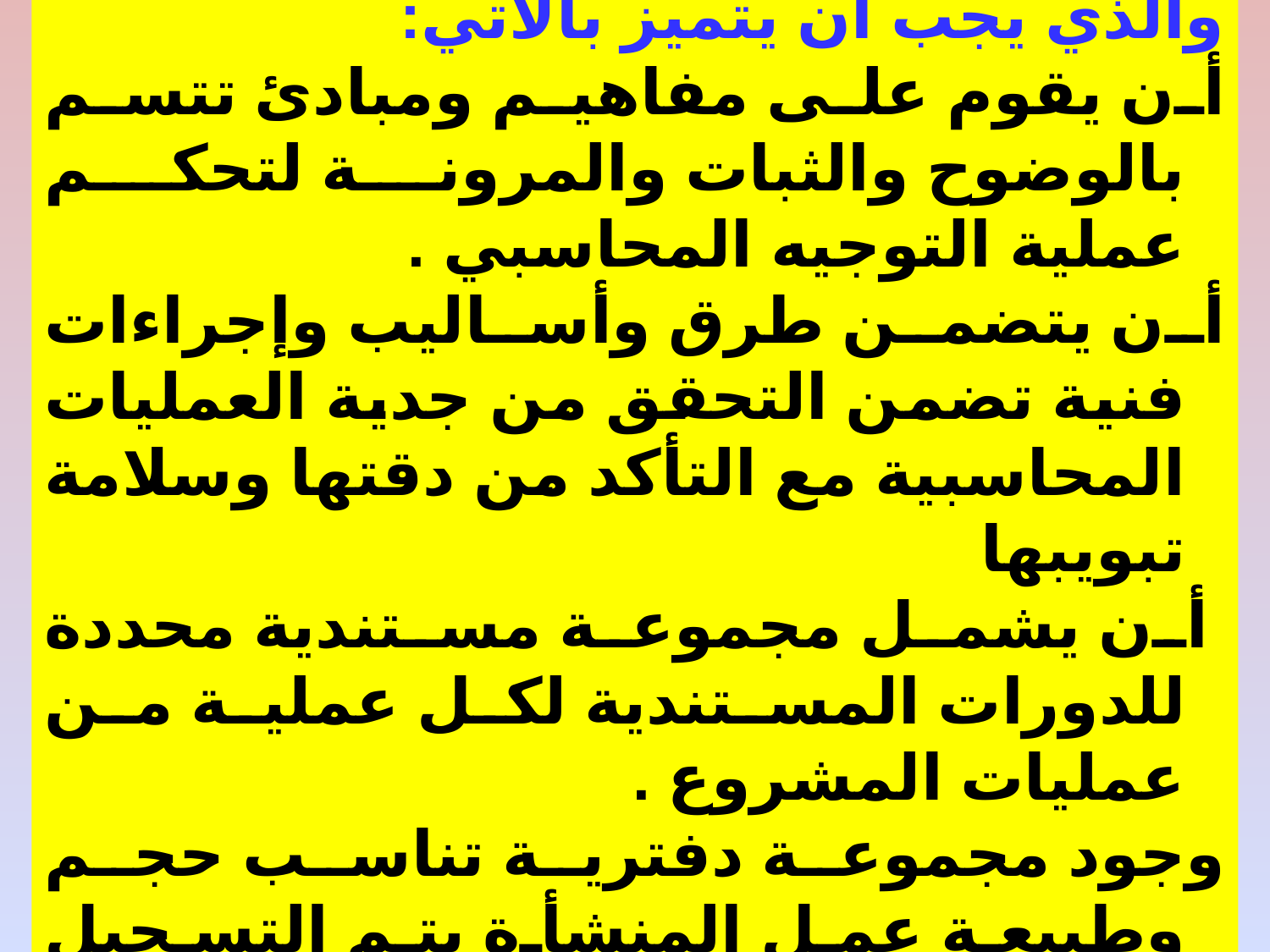

نظام محاسبي سليم:
والذي يجب أن يتميز بآلاتي:
أن يقوم على مفاهيم ومبادئ تتسم بالوضوح والثبات والمرونة لتحكم عملية التوجيه المحاسبي .
أن يتضمن طرق وأساليب وإجراءات فنية تضمن التحقق من جدية العمليات المحاسبية مع التأكد من دقتها وسلامة تبويبها
 أن يشمل مجموعة مستندية محددة للدورات المستندية لكل عملية من عمليات المشروع .
وجود مجموعة دفترية تناسب حجم وطبيعة عمل المنشأة يتم التسجيل فيها أولاً بأول .